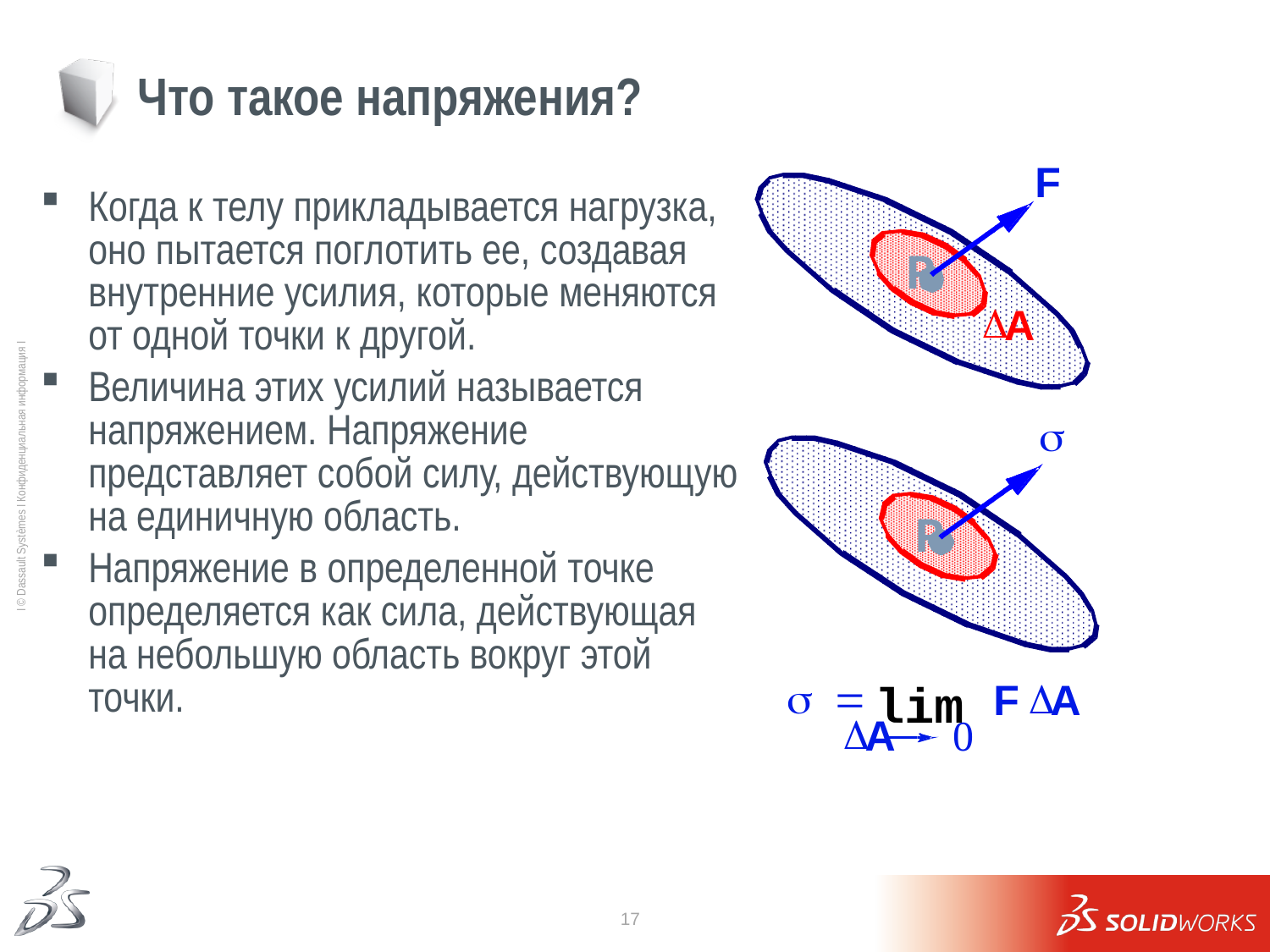

# Что такое напряжения?

F

P

Δ
A

σ

P

σ =
Δ
lim
F
A
Δ
A
0

Когда к телу прикладывается нагрузка, оно пытается поглотить ее, создавая внутренние усилия, которые меняются от одной точки к другой.
Величина этих усилий называется напряжением. Напряжение представляет собой силу, действующую на единичную область.
Напряжение в определенной точке определяется как сила, действующая на небольшую область вокруг этой точки.